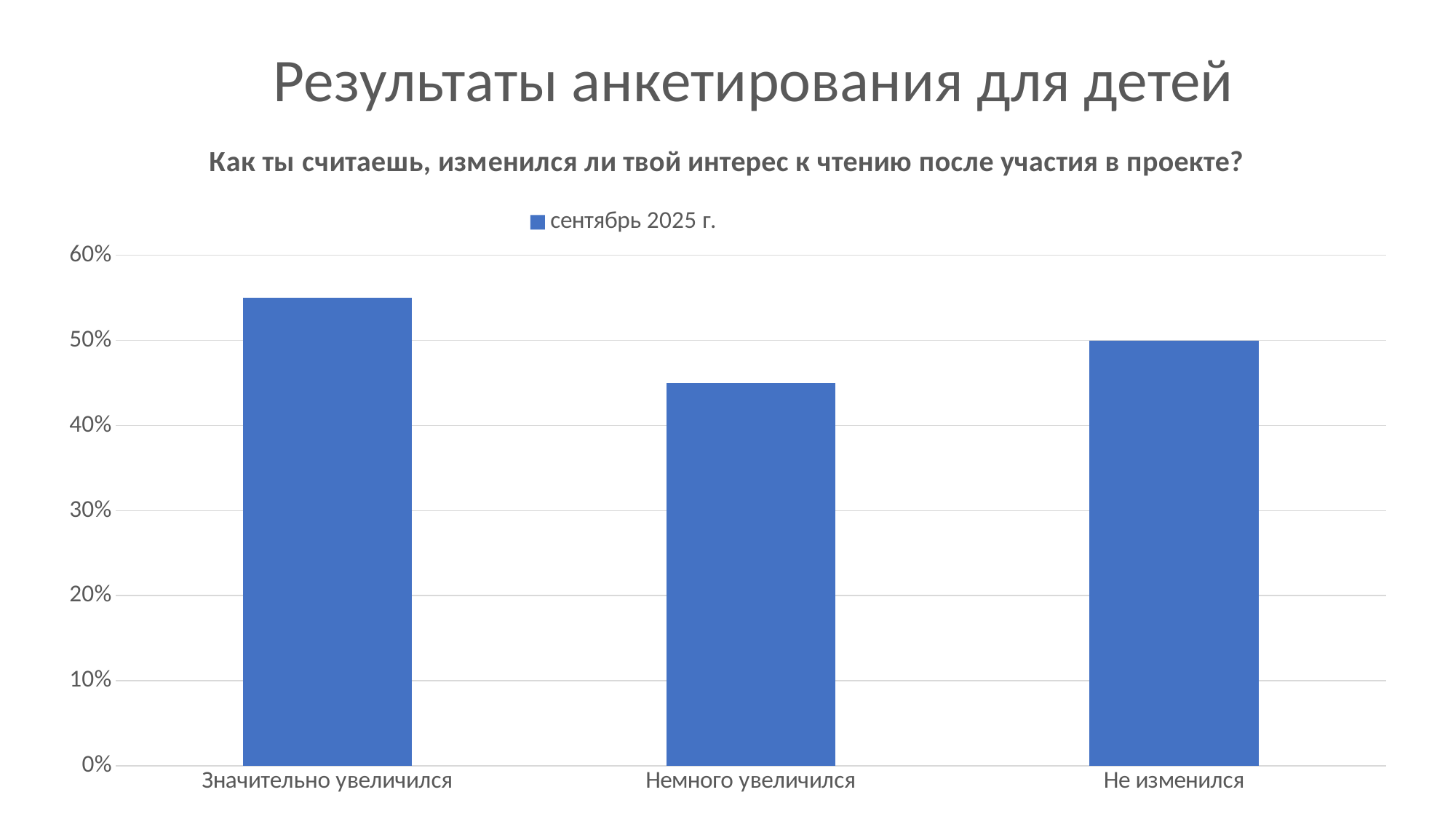

# Результаты анкетирования для детей

### Chart: Как ты считаешь, изменился ли твой интерес к чтению после участия в проекте?

| Category | сентябрь 2025 г. |
|---|---|
| Значительно увеличился | 0.55 |
| Немного увеличился | 0.45 |
| Не изменился | 0.5 |